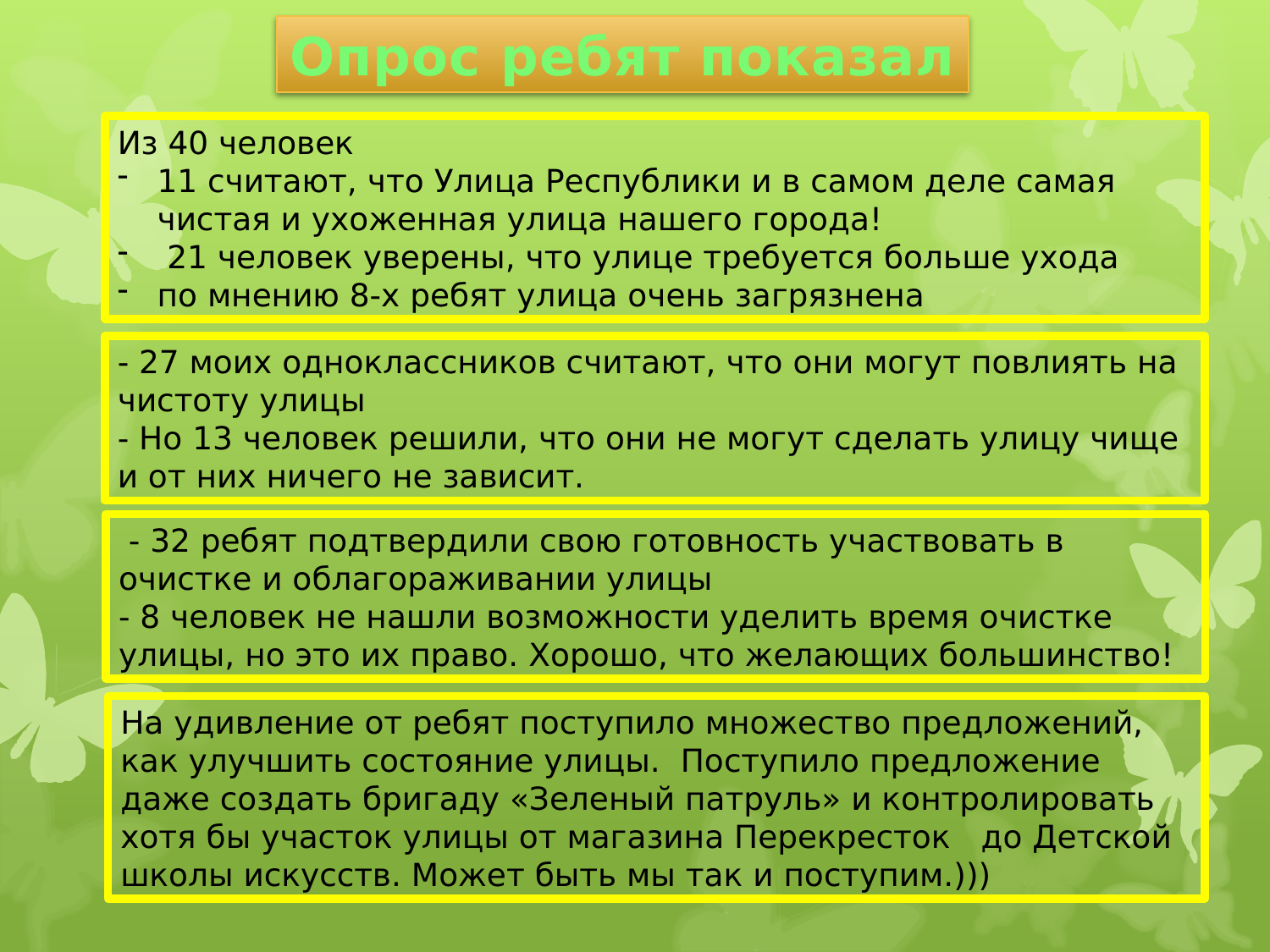

Опрос ребят показал
Из 40 человек
11 считают, что Улица Республики и в самом деле самая чистая и ухоженная улица нашего города!
 21 человек уверены, что улице требуется больше ухода
по мнению 8-х ребят улица очень загрязнена
- 27 моих одноклассников считают, что они могут повлиять на чистоту улицы
- Но 13 человек решили, что они не могут сделать улицу чище и от них ничего не зависит.
 - 32 ребят подтвердили свою готовность участвовать в очистке и облагораживании улицы
- 8 человек не нашли возможности уделить время очистке улицы, но это их право. Хорошо, что желающих большинство!
На удивление от ребят поступило множество предложений, как улучшить состояние улицы.  Поступило предложение даже создать бригаду «Зеленый патруль» и контролировать хотя бы участок улицы от магазина Перекресток   до Детской школы искусств. Может быть мы так и поступим.)))